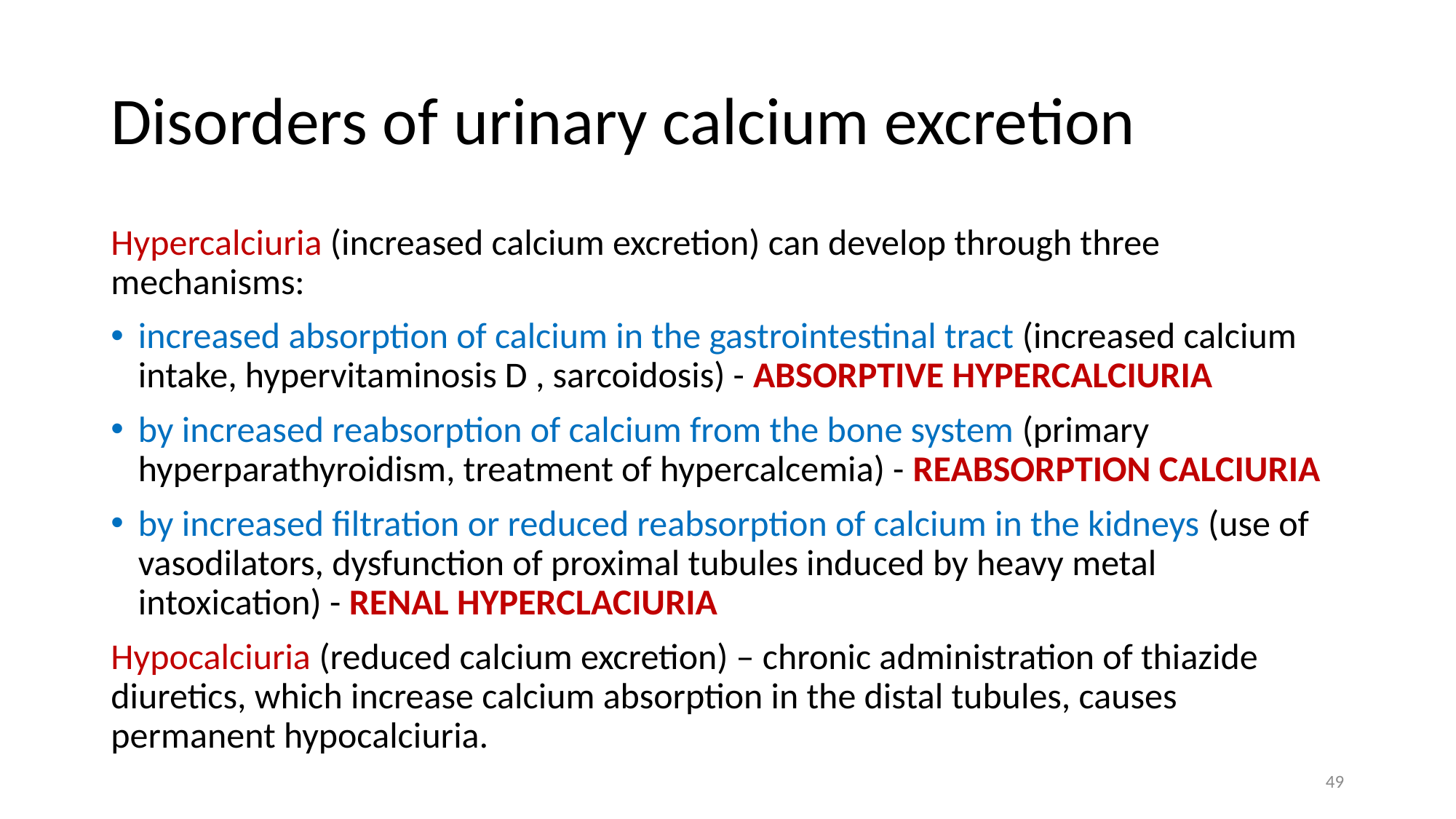

# Disorders of urinary calcium excretion
Hypercalciuria (increased calcium excretion) can develop through three mechanisms:
increased absorption of calcium in the gastrointestinal tract (increased calcium intake, hypervitaminosis D , sarcoidosis) - ABSORPTIVE HYPERCALCIURIA
by increased reabsorption of calcium from the bone system (primary hyperparathyroidism, treatment of hypercalcemia) - REABSORPTION CALCIURIA
by increased filtration or reduced reabsorption of calcium in the kidneys (use of vasodilators, dysfunction of proximal tubules induced by heavy metal intoxication) - RENAL HYPERCLACIURIA
Hypocalciuria (reduced calcium excretion) – chronic administration of thiazide diuretics, which increase calcium absorption in the distal tubules, causes permanent hypocalciuria.
49